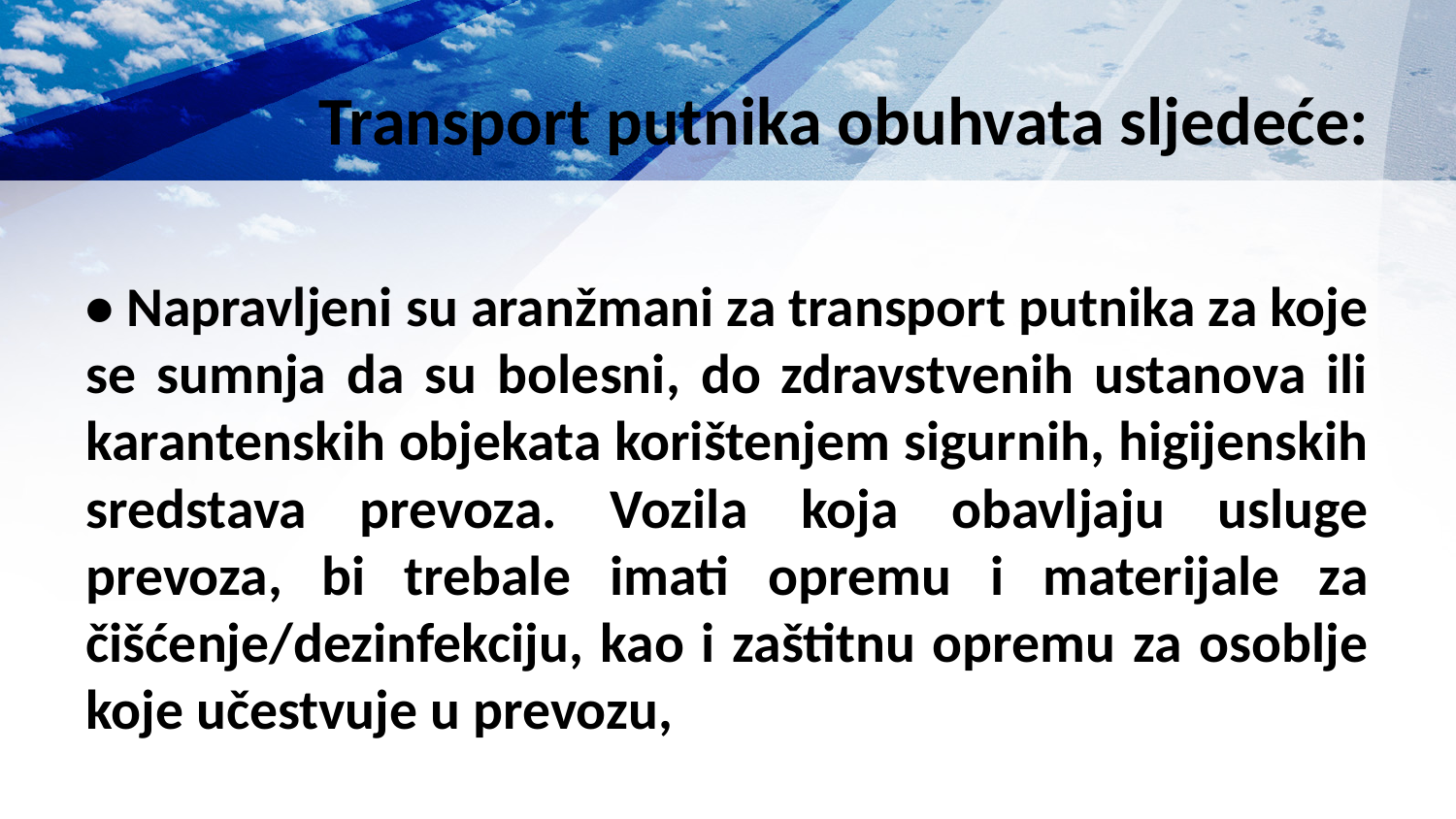

# Transport putnika obuhvata sljedeće:
• Napravljeni su aranžmani za transport putnika za koje se sumnja da su bolesni, do zdravstvenih ustanova ili karantenskih objekata korištenjem sigurnih, higijenskih sredstava prevoza. Vozila koja obavljaju usluge prevoza, bi trebale imati opremu i materijale za čišćenje/dezinfekciju, kao i zaštitnu opremu za osoblje koje učestvuje u prevozu,